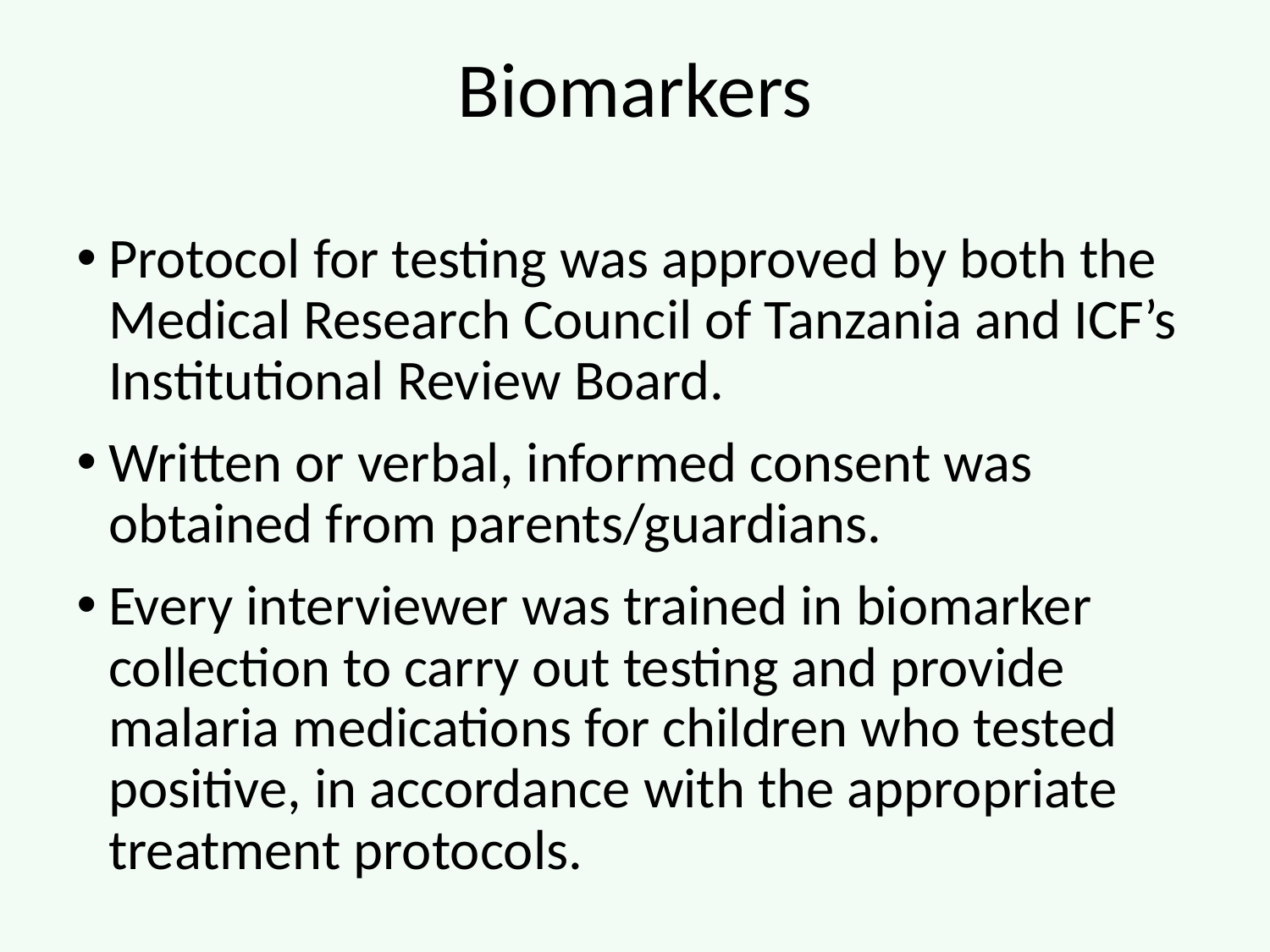

# Biomarkers
Protocol for testing was approved by both the Medical Research Council of Tanzania and ICF’s Institutional Review Board.
Written or verbal, informed consent was obtained from parents/guardians.
Every interviewer was trained in biomarker collection to carry out testing and provide malaria medications for children who tested positive, in accordance with the appropriate treatment protocols.